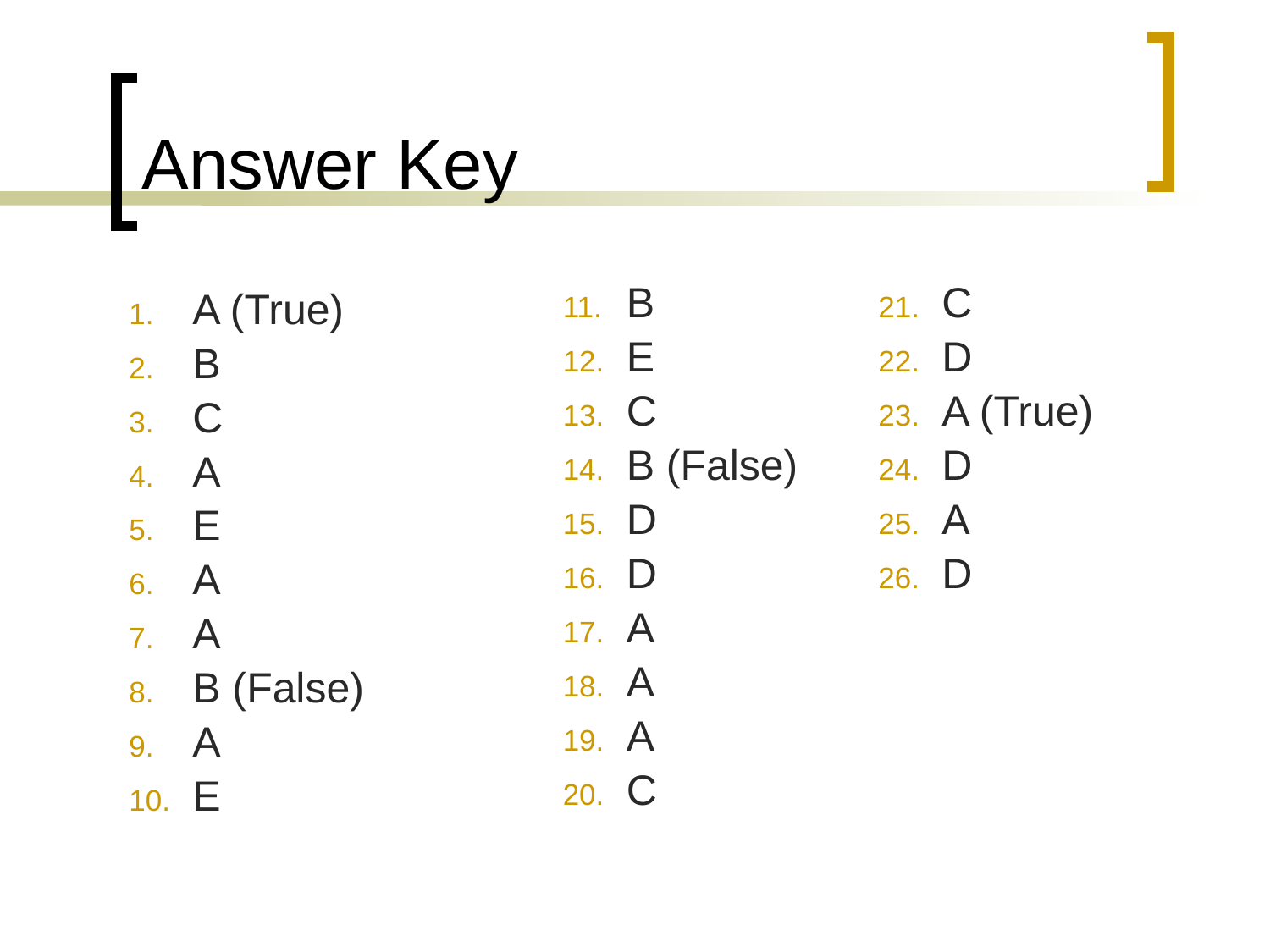

# Answer Key

A (True)
B
C
A
E
A
A
B (False)
A
E

B
E
C
B (False)
D
D
A
A
A
C

C
D
A (True)
D
A
D